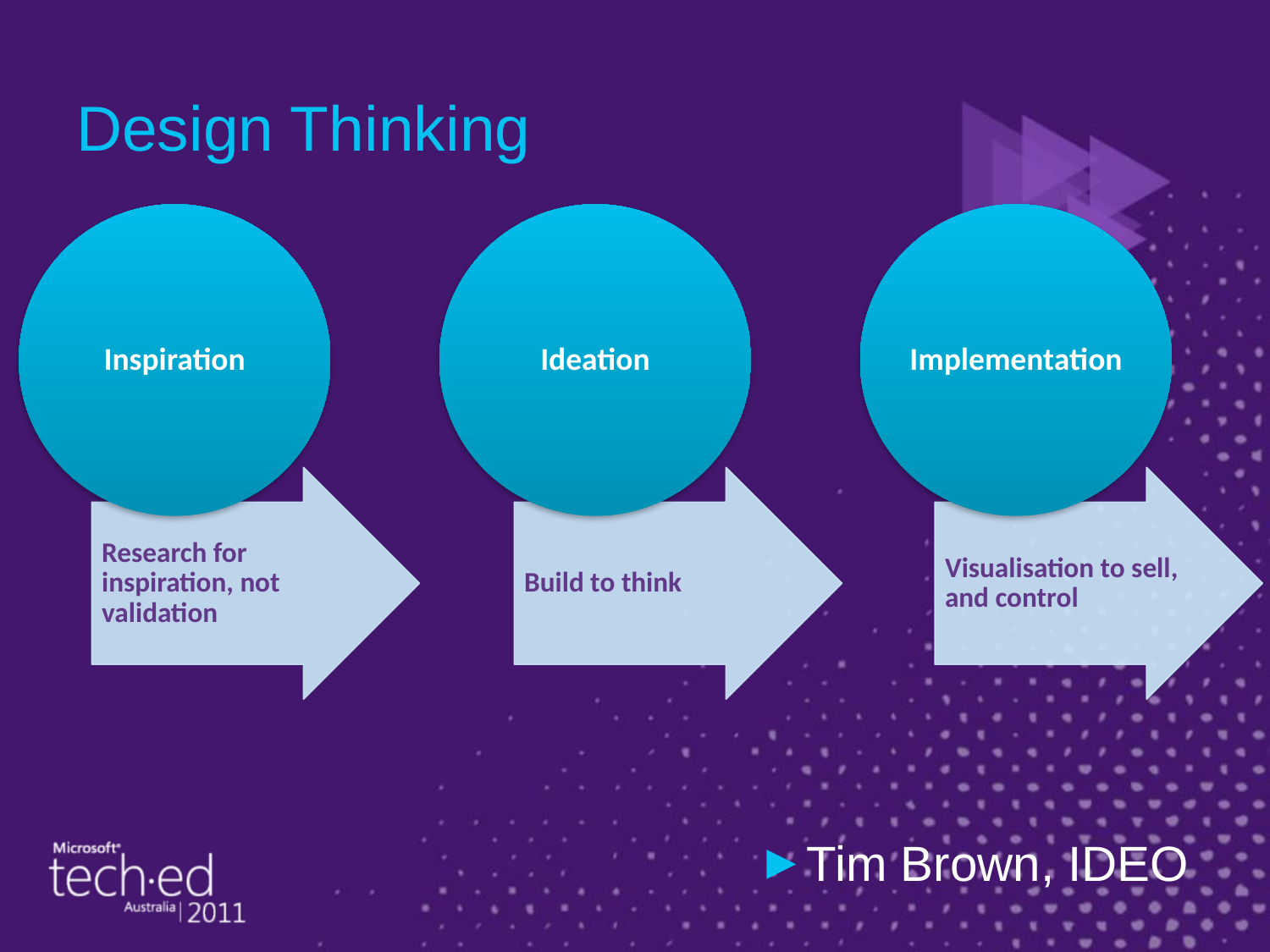

Research for inspiration, not validation
Inspiration
Build to think
Ideation
Visualisation to sell, and control
Implementation
# Design Thinking
Tim Brown, IDEO